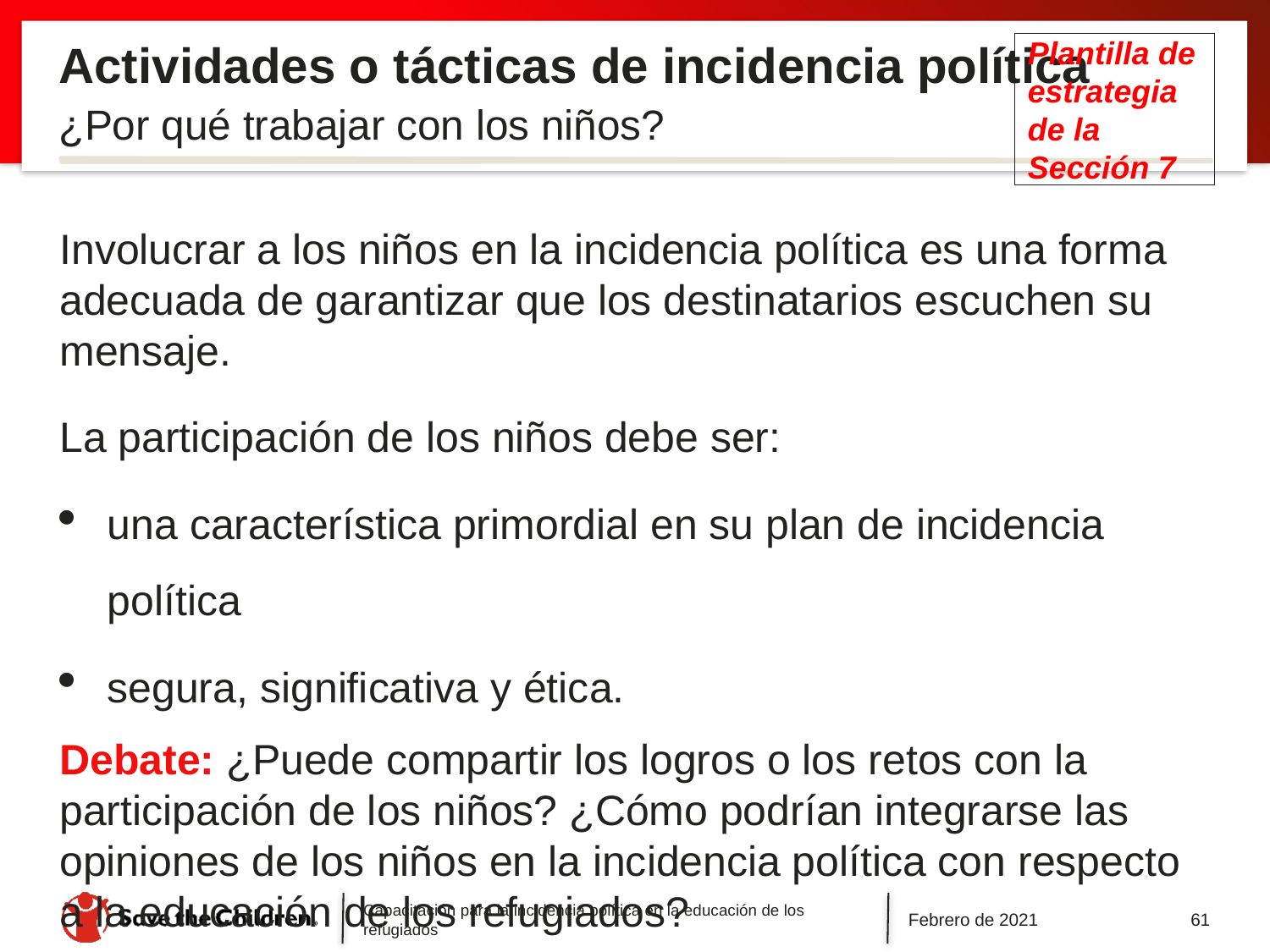

# Actividades o tácticas de incidencia política
Plantilla de estrategia de la Sección 7
¿Por qué trabajar con los niños?
Involucrar a los niños en la incidencia política es una forma adecuada de garantizar que los destinatarios escuchen su mensaje.
La participación de los niños debe ser:
una característica primordial en su plan de incidencia política
segura, significativa y ética.
Debate: ¿Puede compartir los logros o los retos con la participación de los niños? ¿Cómo podrían integrarse las opiniones de los niños en la incidencia política con respecto a la educación de los refugiados?
Capacitación para la incidencia política en la educación de los refugiados
Febrero de 2021
61